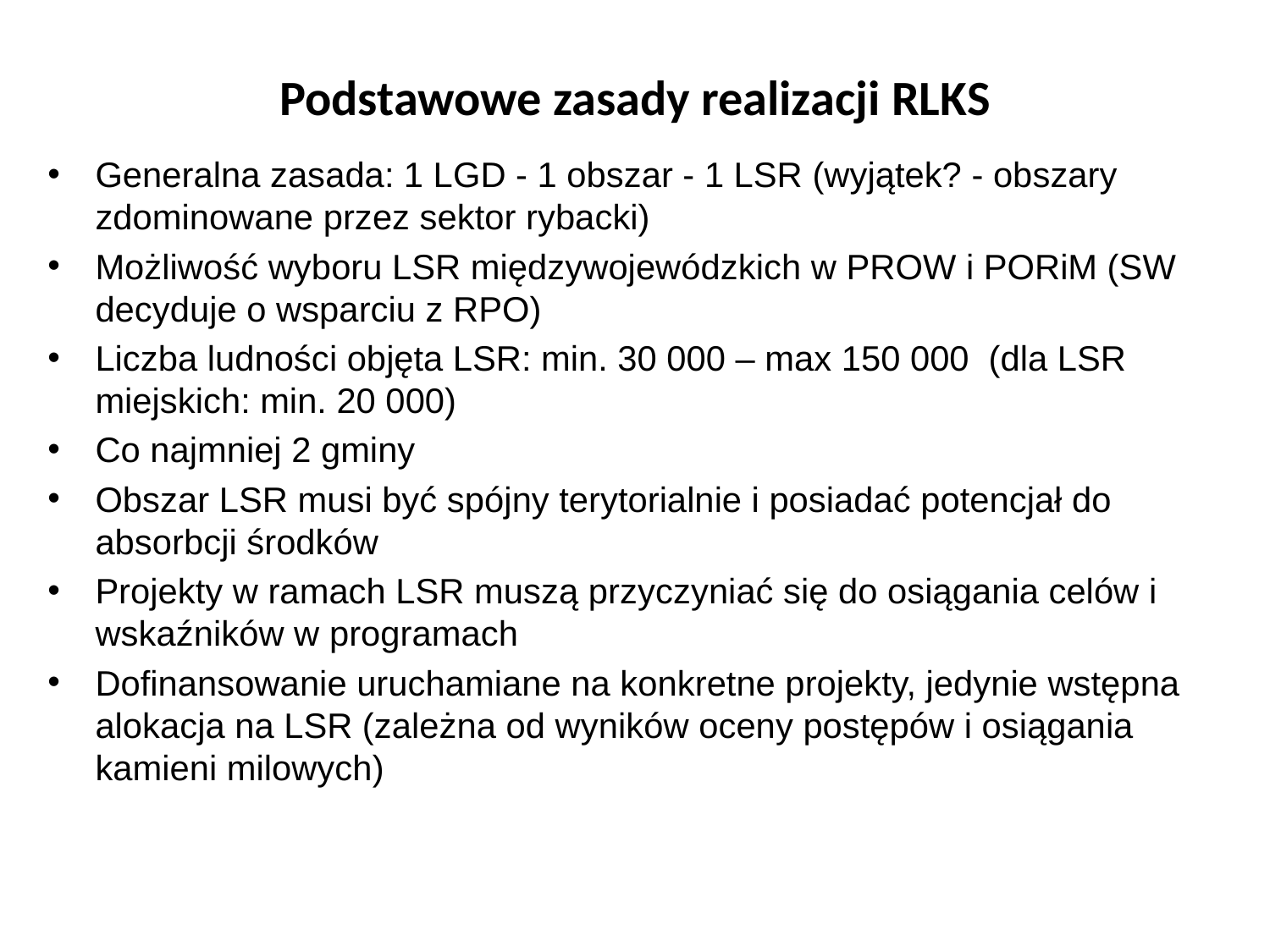

# Podstawowe zasady realizacji RLKS
Generalna zasada: 1 LGD - 1 obszar - 1 LSR (wyjątek? - obszary zdominowane przez sektor rybacki)
Możliwość wyboru LSR międzywojewódzkich w PROW i PORiM (SW decyduje o wsparciu z RPO)
Liczba ludności objęta LSR: min. 30 000 – max 150 000  (dla LSR miejskich: min. 20 000)
Co najmniej 2 gminy
Obszar LSR musi być spójny terytorialnie i posiadać potencjał do absorbcji środków
Projekty w ramach LSR muszą przyczyniać się do osiągania celów i wskaźników w programach
Dofinansowanie uruchamiane na konkretne projekty, jedynie wstępna alokacja na LSR (zależna od wyników oceny postępów i osiągania kamieni milowych)